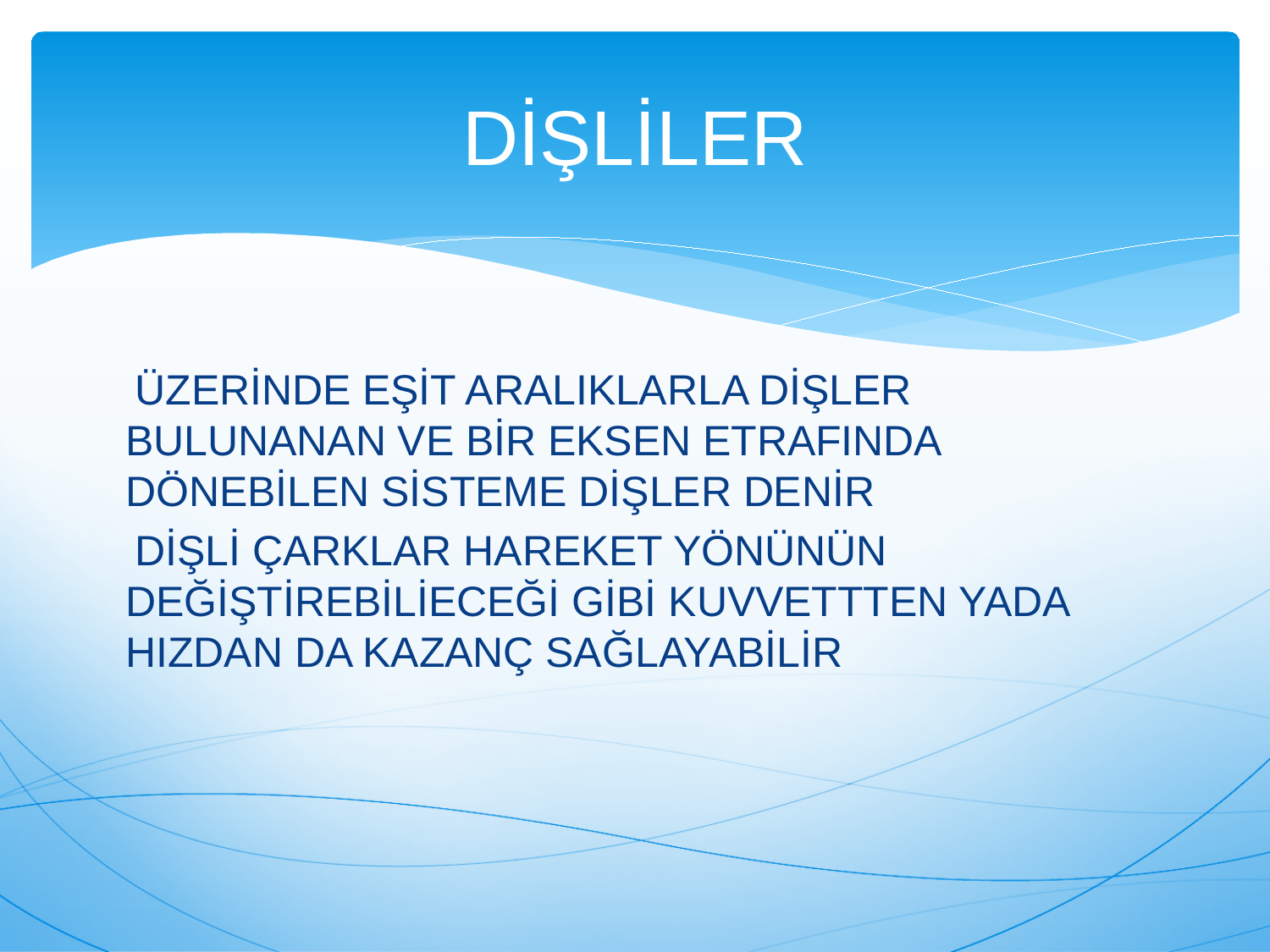

# DİŞLİLER
    ÜZERİNDE EŞİT ARALIKLARLA DİŞLER BULUNANAN VE BİR EKSEN ETRAFINDA DÖNEBİLEN SİSTEME DİŞLER DENİR
    DİŞLİ ÇARKLAR HAREKET YÖNÜNÜN DEĞİŞTİREBİLİECEĞİ GİBİ KUVVETTTEN YADA HIZDAN DA KAZANÇ SAĞLAYABİLİR